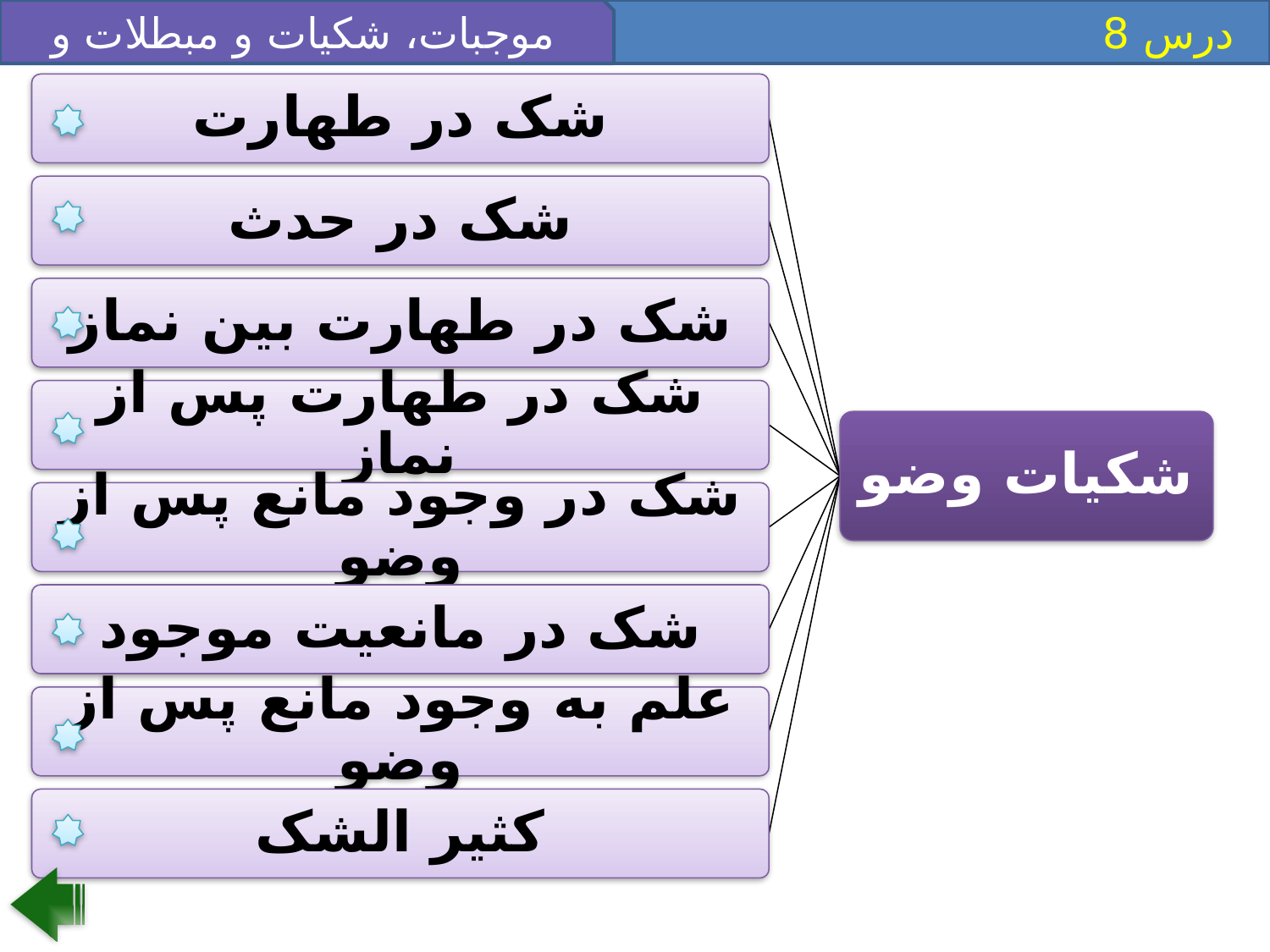

موجبات، شکيات و مبطلات و ضو
 درس 8
شک در طهارت

شک در حدث

شک در طهارت بين نماز

شک در طهارت پس از نماز

شکيات وضو

شک در مانعیت موجود

علم به وجود مانع پس از وضو

کثير الشک
شک در وجود مانع پس از وضو